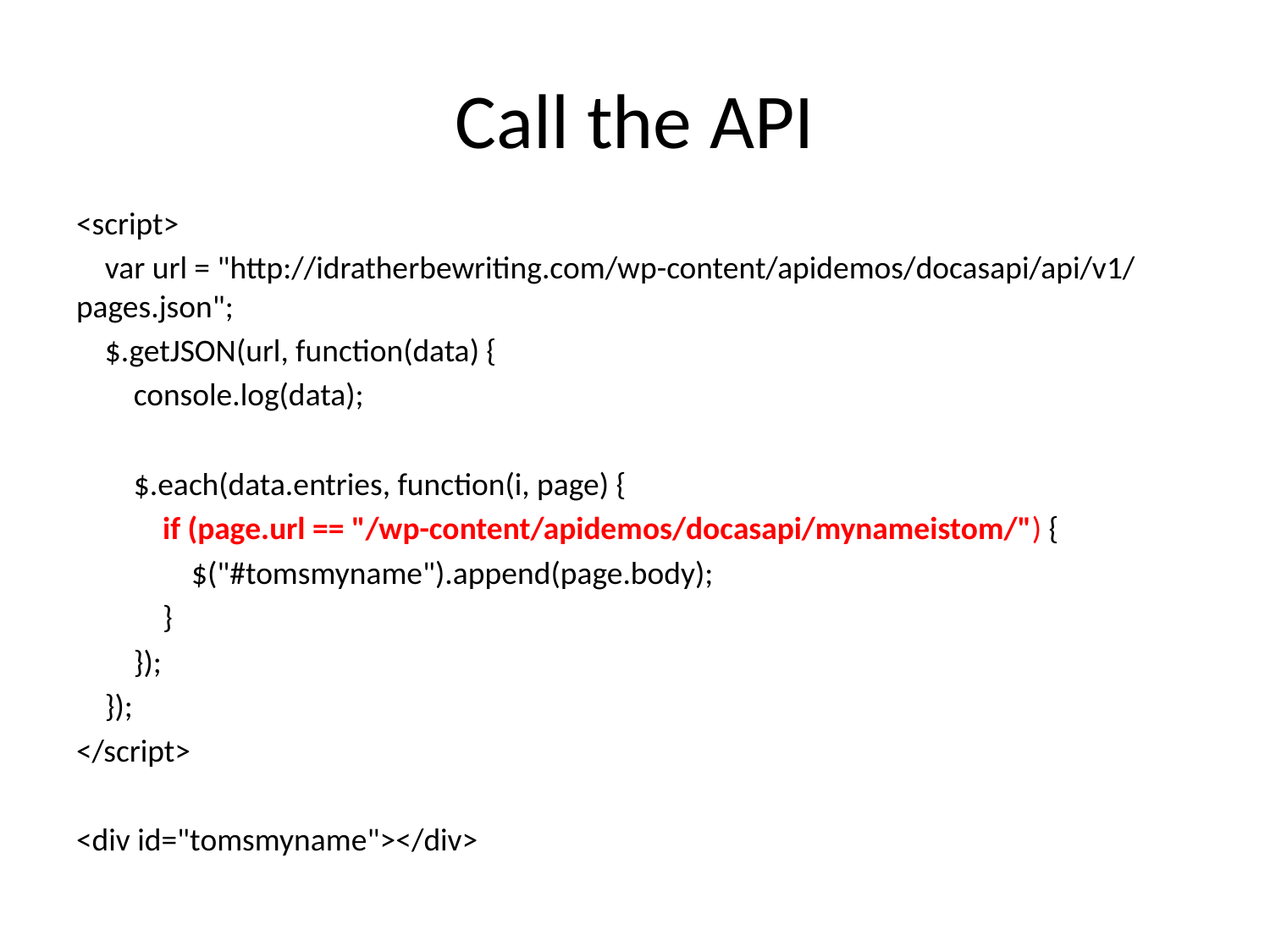

# Call the API
<script>
    var url = "http://idratherbewriting.com/wp-content/apidemos/docasapi/api/v1/pages.json";
    $.getJSON(url, function(data) {
        console.log(data);

        $.each(data.entries, function(i, page) {
            if (page.url == "/wp-content/apidemos/docasapi/mynameistom/") {
                $("#tomsmyname").append(page.body);
            }
        });
    });
</script>

<div id="tomsmyname"></div>